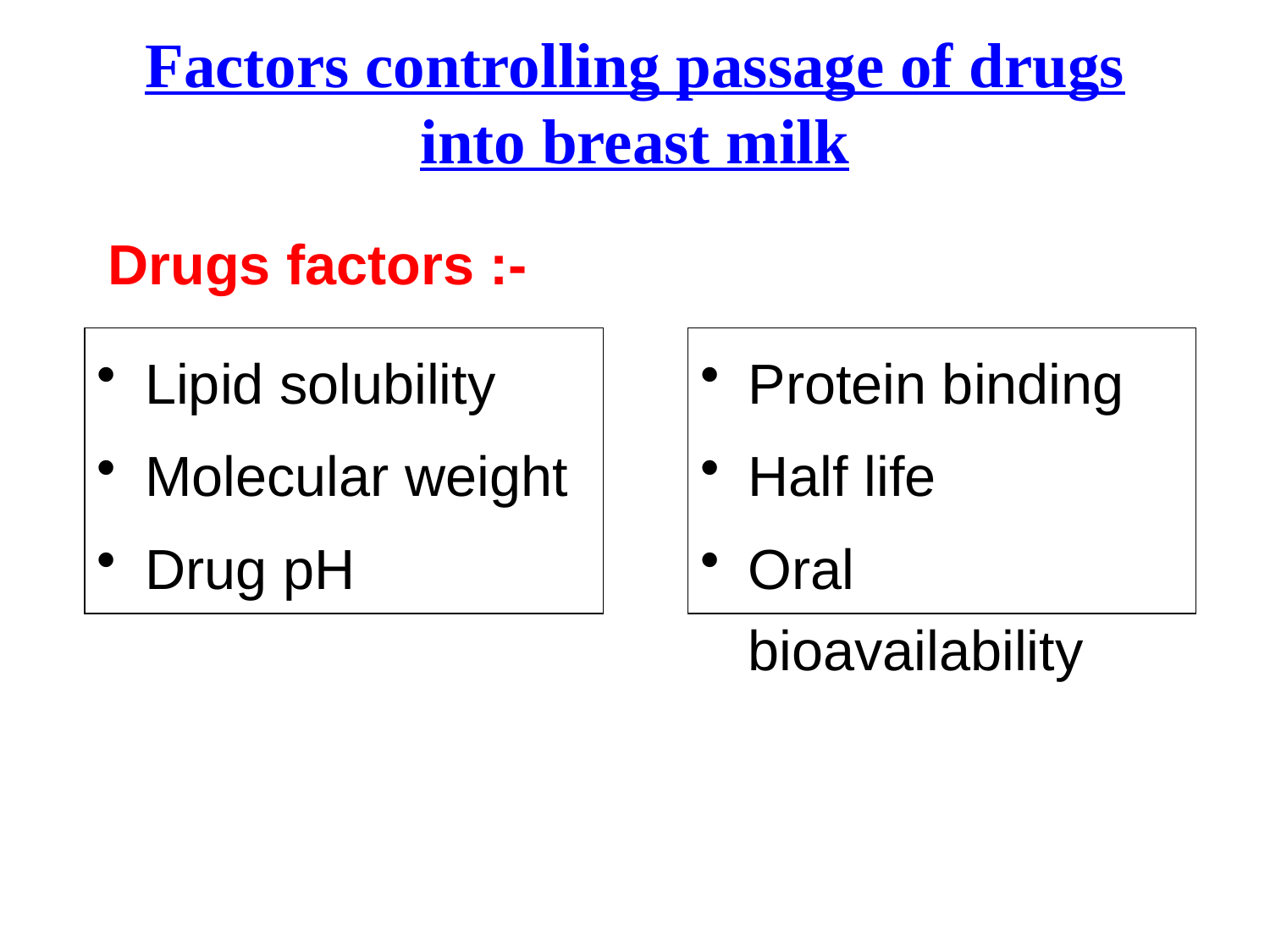

# Factors controlling passage of drugs into breast milk
Drugs factors :-
Lipid solubility
Molecular weight
Drug pH
Protein binding
Half life
Oral bioavailability